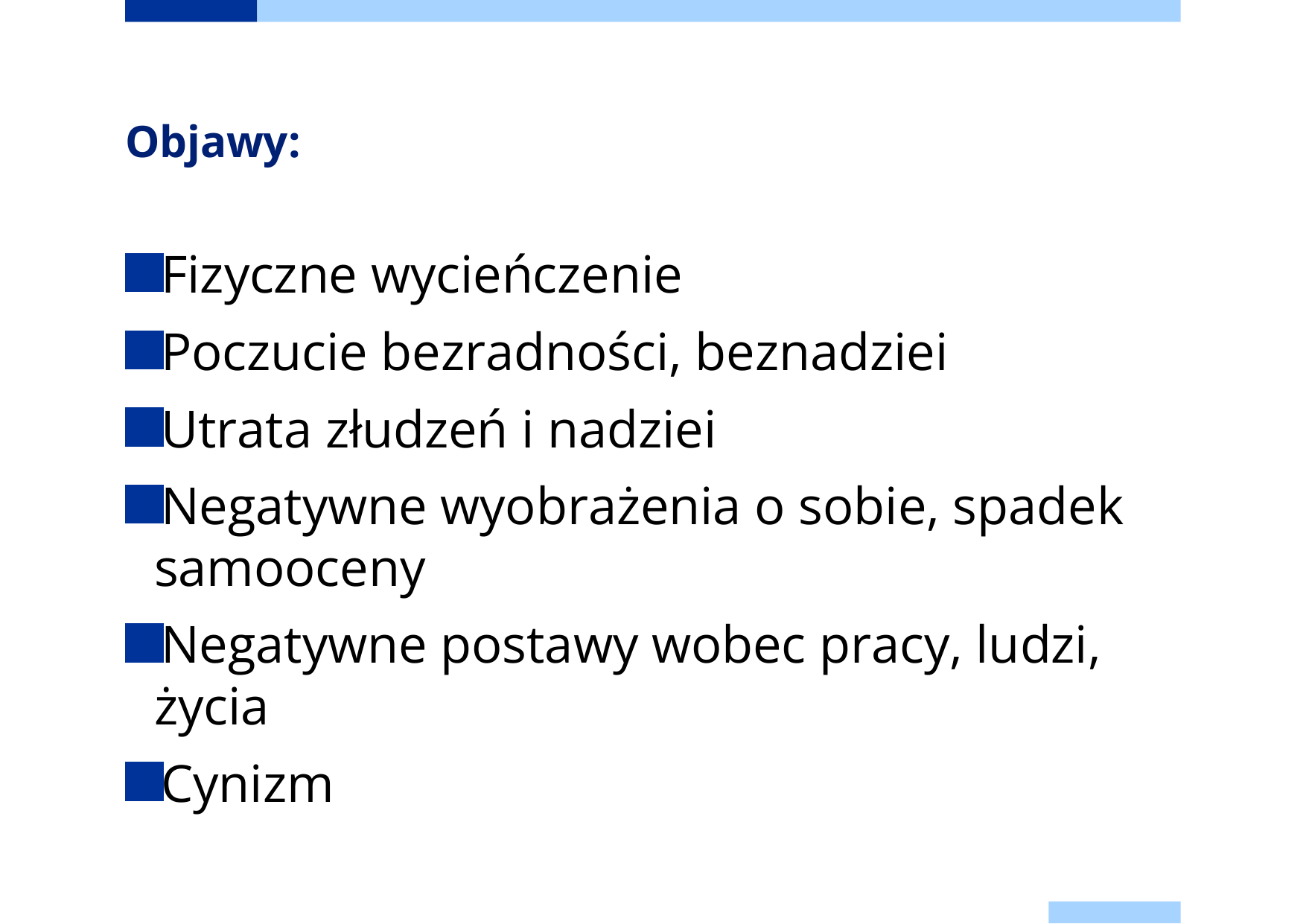

# Objawy:
Fizyczne wycieńczenie
Poczucie bezradności, beznadziei
Utrata złudzeń i nadziei
Negatywne wyobrażenia o sobie, spadek samooceny
Negatywne postawy wobec pracy, ludzi, życia
Cynizm